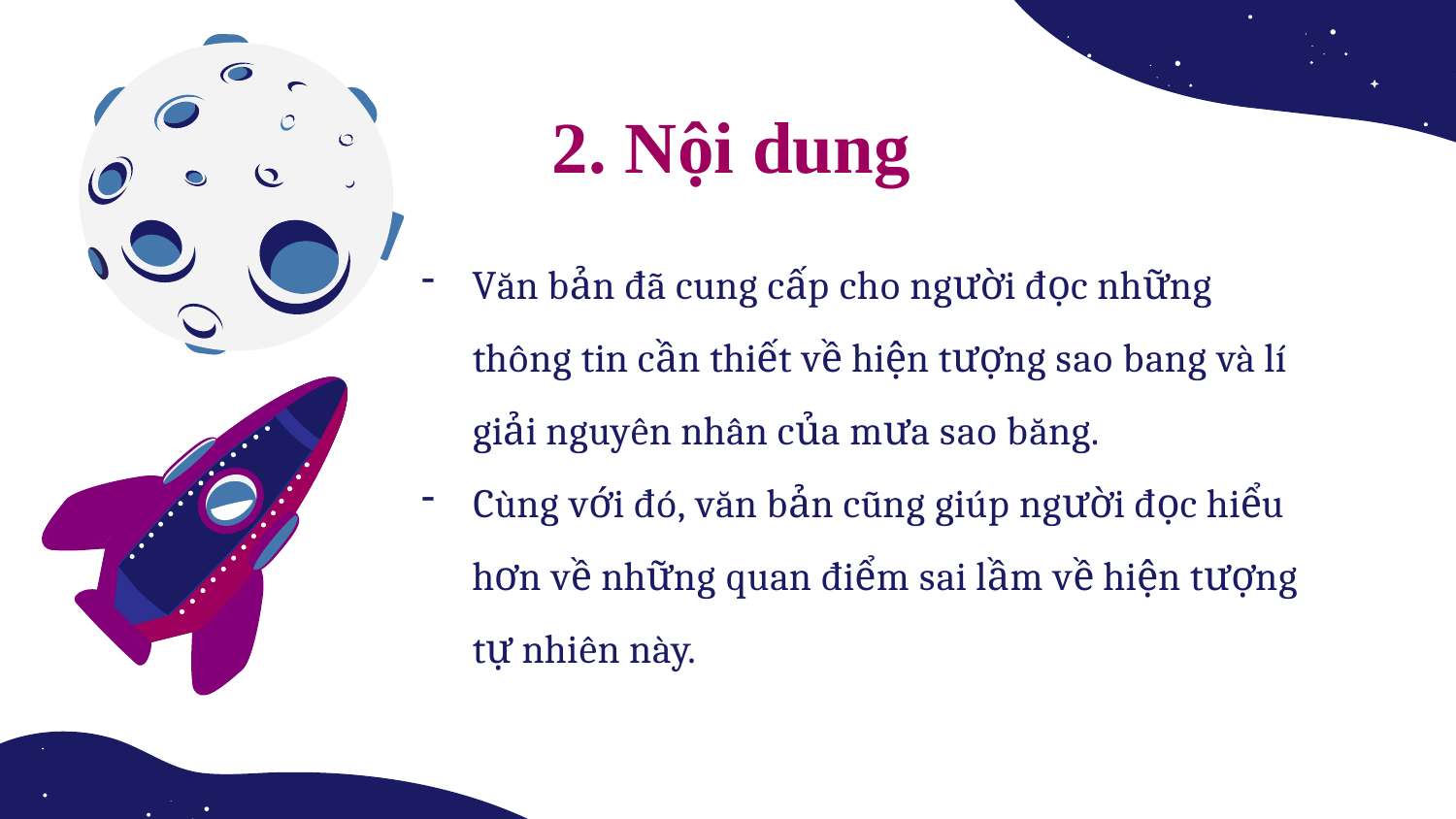

# 2. Nội dung
Văn bản đã cung cấp cho người đọc những thông tin cần thiết về hiện tượng sao bang và lí giải nguyên nhân của mưa sao băng.
Cùng với đó, văn bản cũng giúp người đọc hiểu hơn về những quan điểm sai lầm về hiện tượng tự nhiên này.